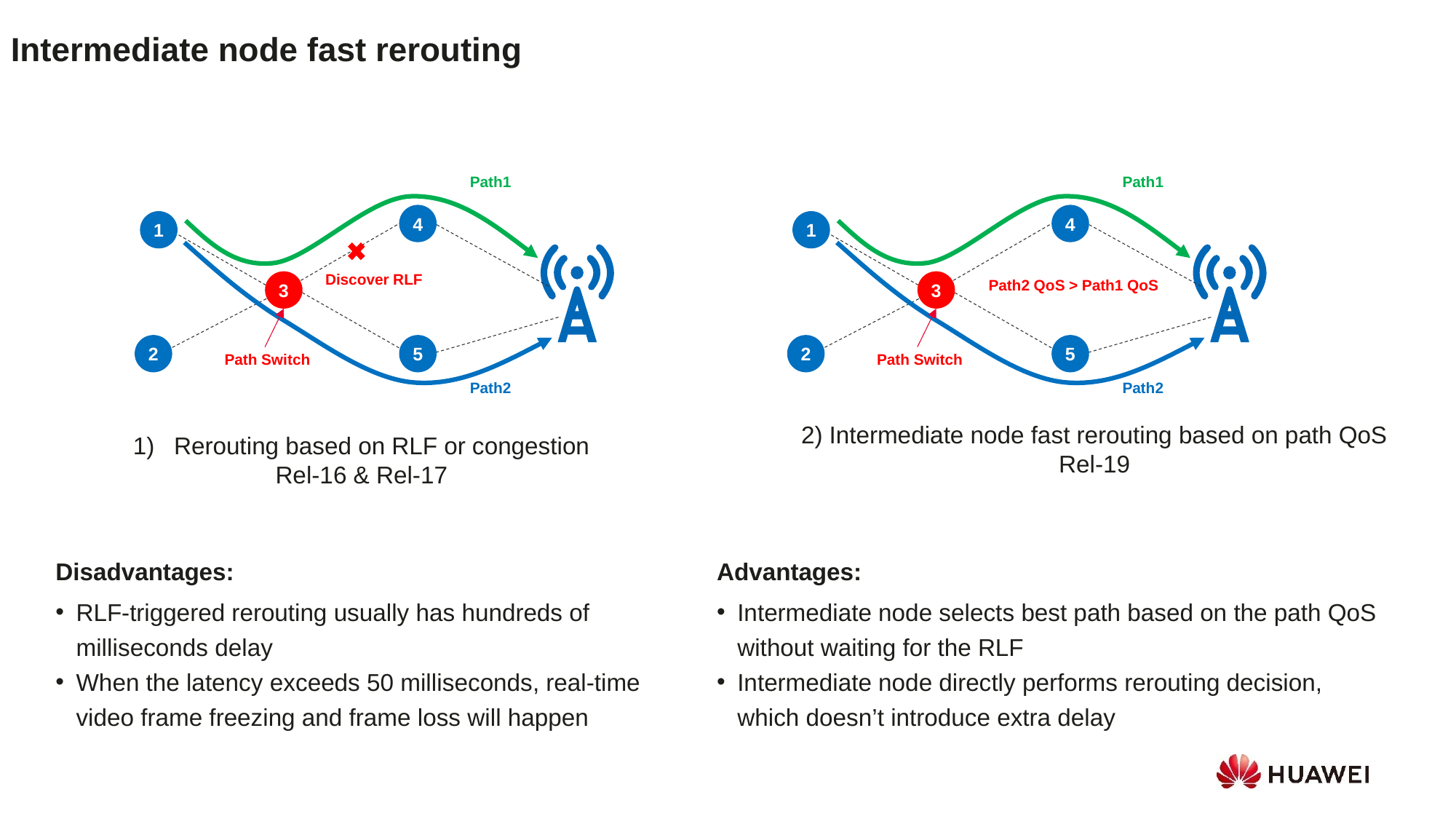

Intermediate node fast rerouting
Path1

4
1

Discover RLF
3
2
5
Path Switch
Path2
Path1

4
1

Path2 QoS > Path1 QoS
3
2
5
Path Switch
Path2
2) Intermediate node fast rerouting based on path QoS
Rel-19
Rerouting based on RLF or congestion
Rel-16 & Rel-17
Disadvantages:
RLF-triggered rerouting usually has hundreds of milliseconds delay
When the latency exceeds 50 milliseconds, real-time video frame freezing and frame loss will happen
Advantages:
Intermediate node selects best path based on the path QoS without waiting for the RLF
Intermediate node directly performs rerouting decision, which doesn’t introduce extra delay